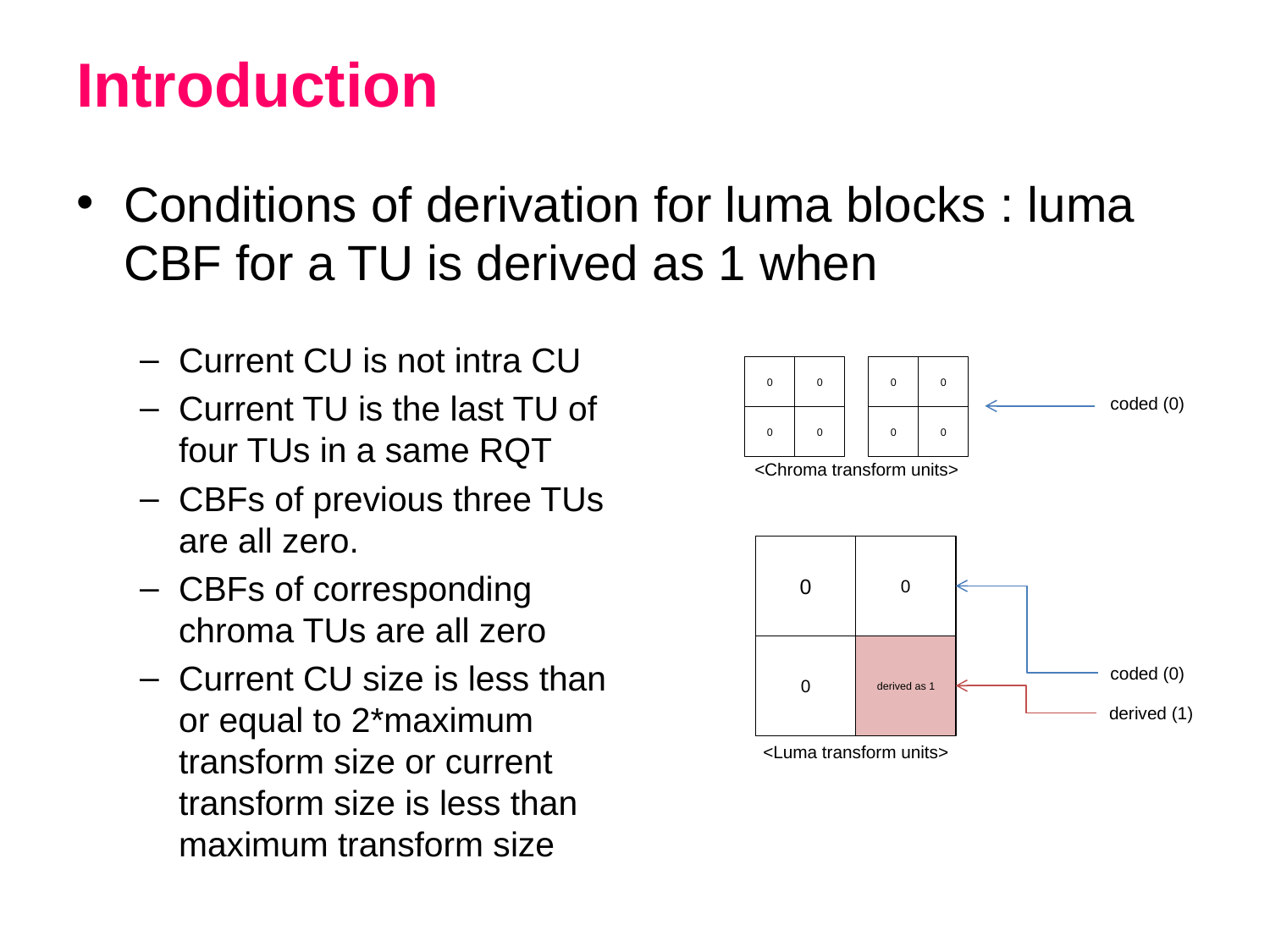

# Introduction
Conditions of derivation for luma blocks : luma CBF for a TU is derived as 1 when
Current CU is not intra CU
Current TU is the last TU of four TUs in a same RQT
CBFs of previous three TUs are all zero.
CBFs of corresponding chroma TUs are all zero
Current CU size is less than or equal to 2*maximum transform size or current transform size is less than maximum transform size
0
0
0
0
0
0
0
0
<Chroma transform units>
coded (0)
0
0
0
derived as 1
<Luma transform units>
0
0
0

coded (0)
derived (1)